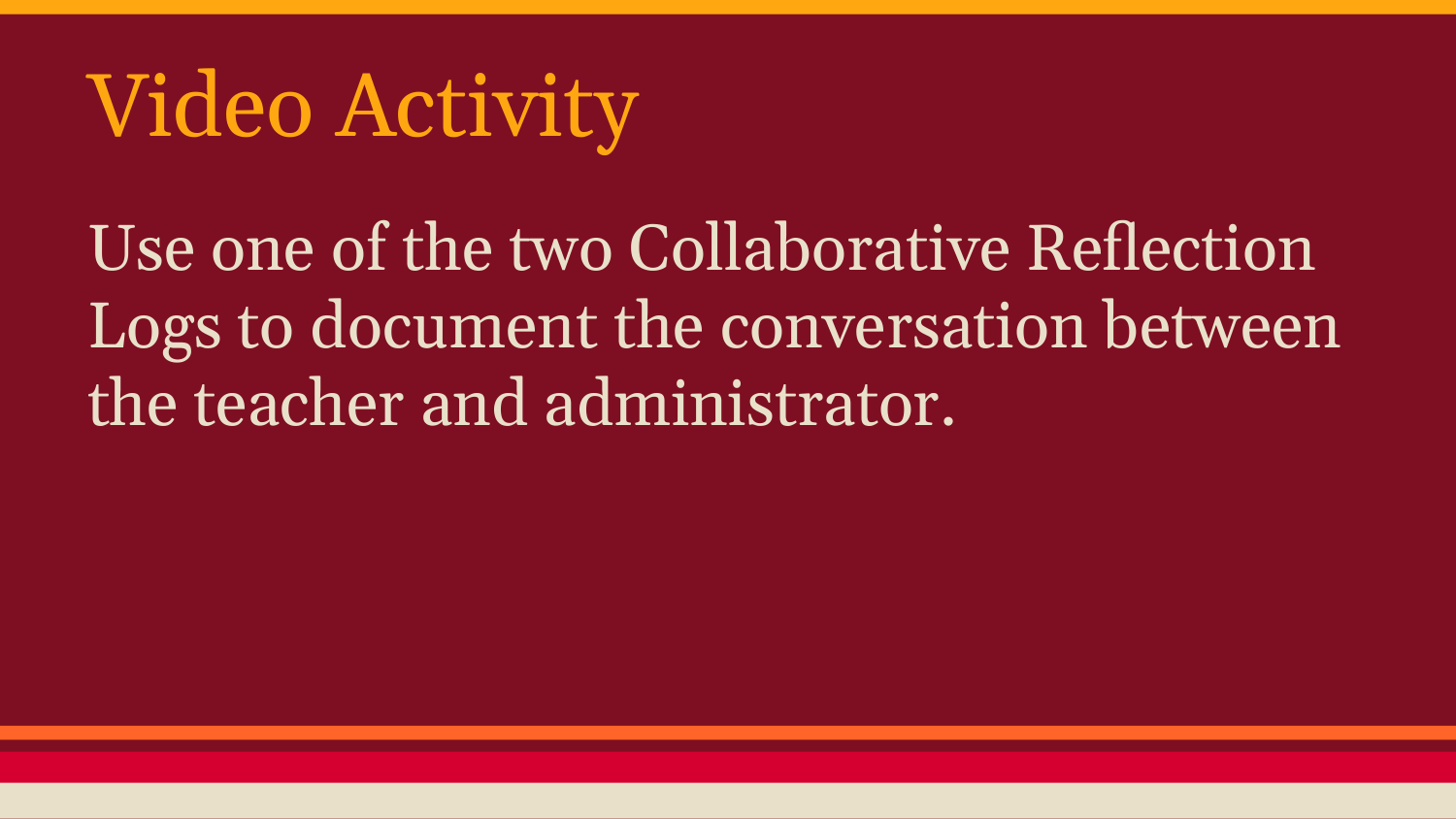

# Video Activity
Use one of the two Collaborative Reflection Logs to document the conversation between the teacher and administrator.